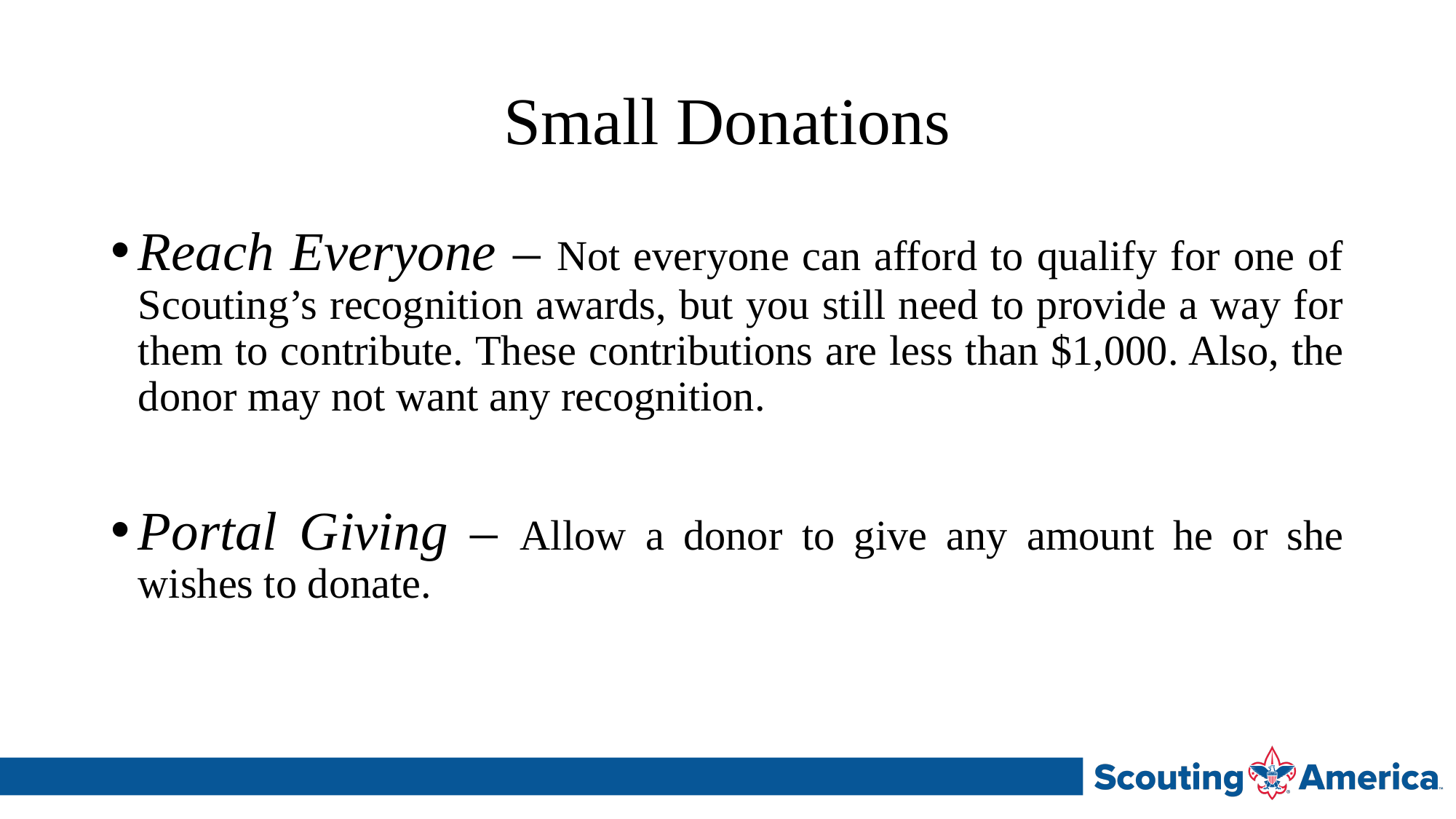

# Small Donations
Reach Everyone – Not everyone can afford to qualify for one of Scouting’s recognition awards, but you still need to provide a way for them to contribute. These contributions are less than $1,000. Also, the donor may not want any recognition.

Portal Giving – Allow a donor to give any amount he or she wishes to donate.